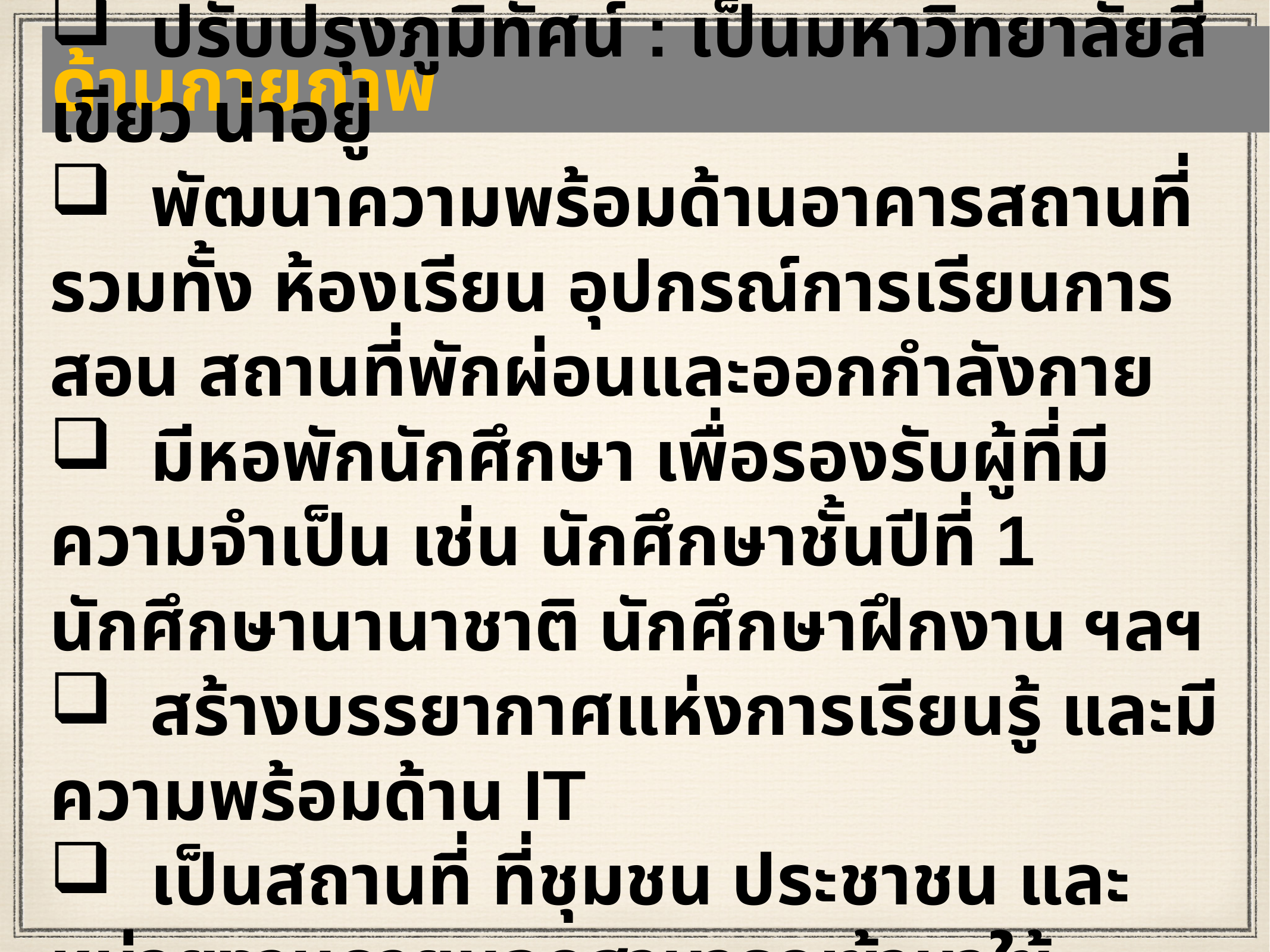

ด้านกายภาพ
  ปรับปรุงภูมิทัศน์ : เป็นมหาวิทยาลัยสีเขียว น่าอยู่
  พัฒนาความพร้อมด้านอาคารสถานที่ รวมทั้ง ห้องเรียน อุปกรณ์การเรียนการสอน สถานที่พักผ่อนและออกกำลังกาย
  มีหอพักนักศึกษา เพื่อรองรับผู้ที่มีความจำเป็น เช่น นักศึกษาชั้นปีที่ 1 นักศึกษานานาชาติ นักศึกษาฝึกงาน ฯลฯ
  สร้างบรรยากาศแห่งการเรียนรู้ และมีความพร้อมด้าน IT
  เป็นสถานที่ ที่ชุมชน ประชาชน และหน่วยงานภายนอกสามารถเข้ามาใช้บริการและใช้ประโยชน์ได้